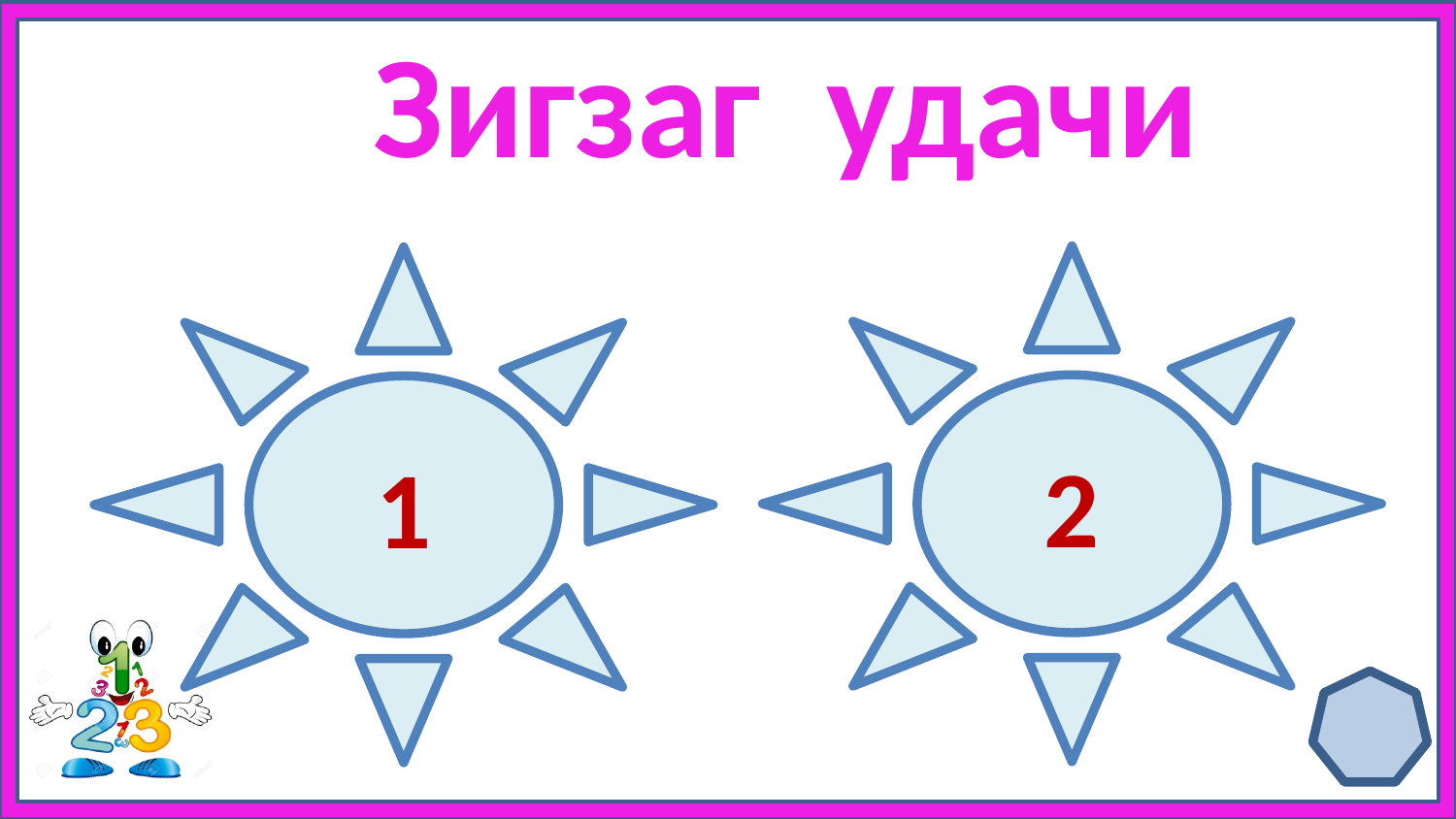

# Зигзаг  удачи
2
1
Дополн.
 ход
+1балл